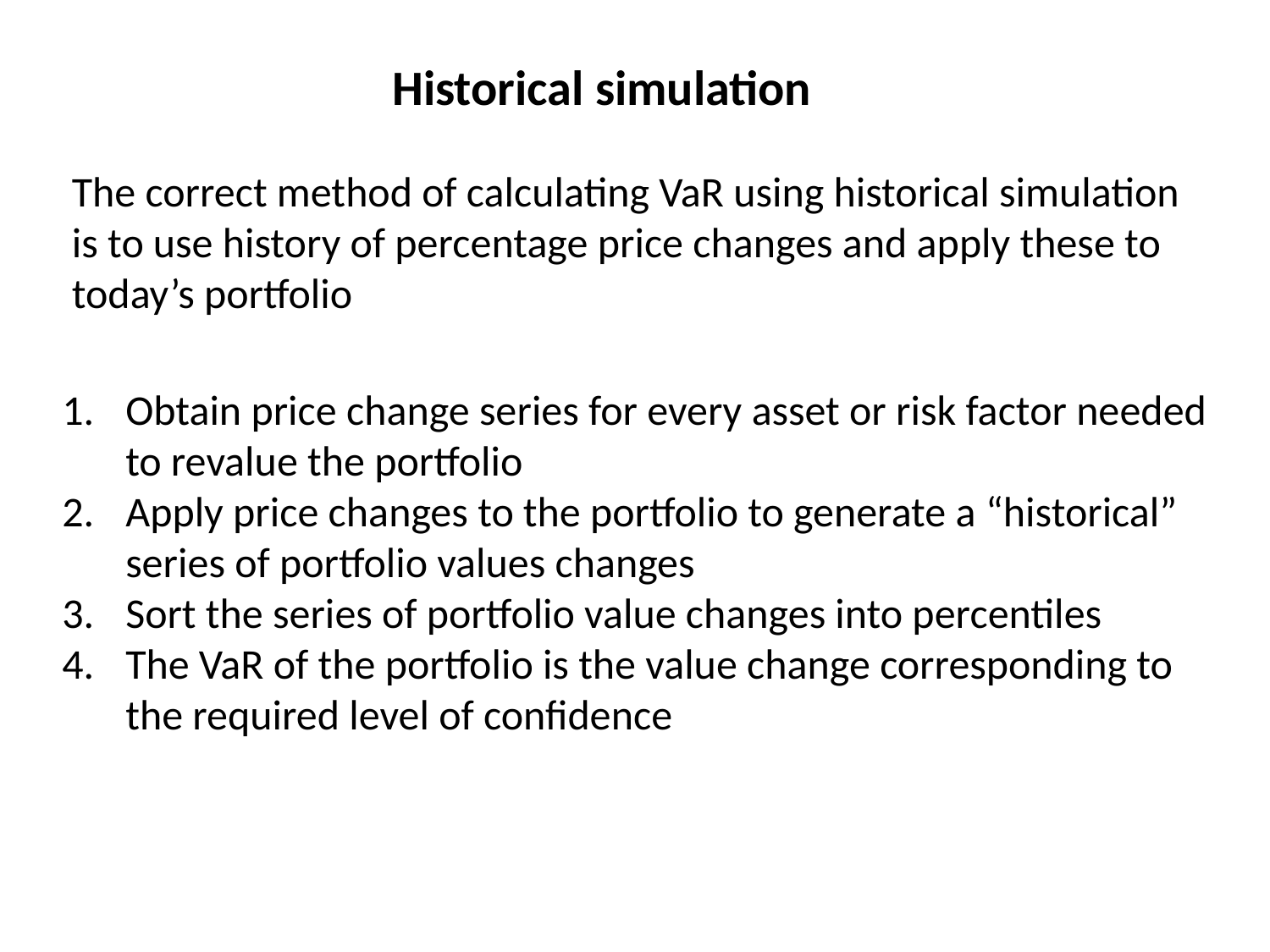

Historical simulation
The correct method of calculating VaR using historical simulation is to use history of percentage price changes and apply these to today’s portfolio
Obtain price change series for every asset or risk factor needed to revalue the portfolio
Apply price changes to the portfolio to generate a “historical” series of portfolio values changes
Sort the series of portfolio value changes into percentiles
The VaR of the portfolio is the value change corresponding to the required level of confidence